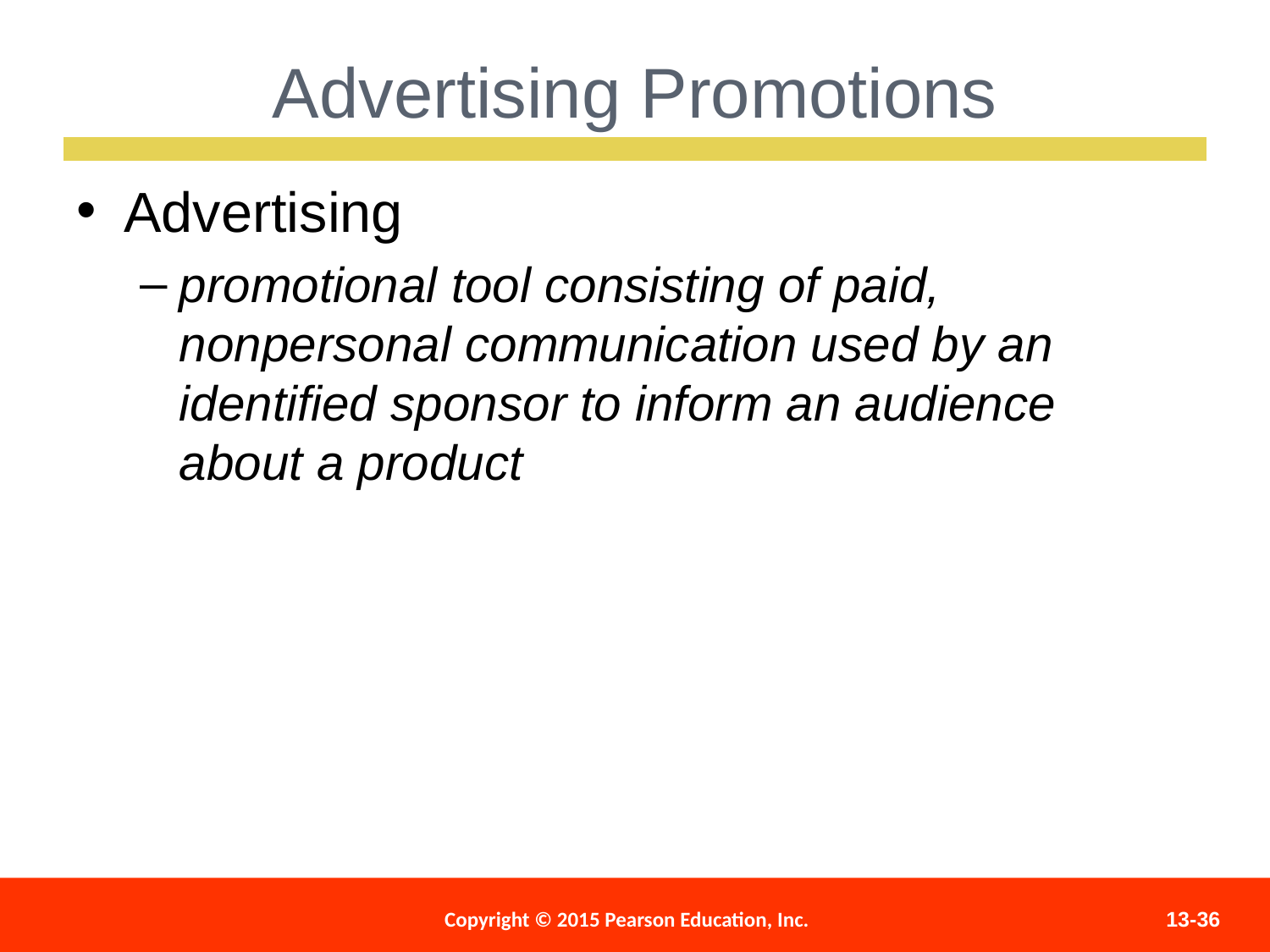

Advertising Promotions
Advertising
promotional tool consisting of paid, nonpersonal communication used by an identified sponsor to inform an audience about a product